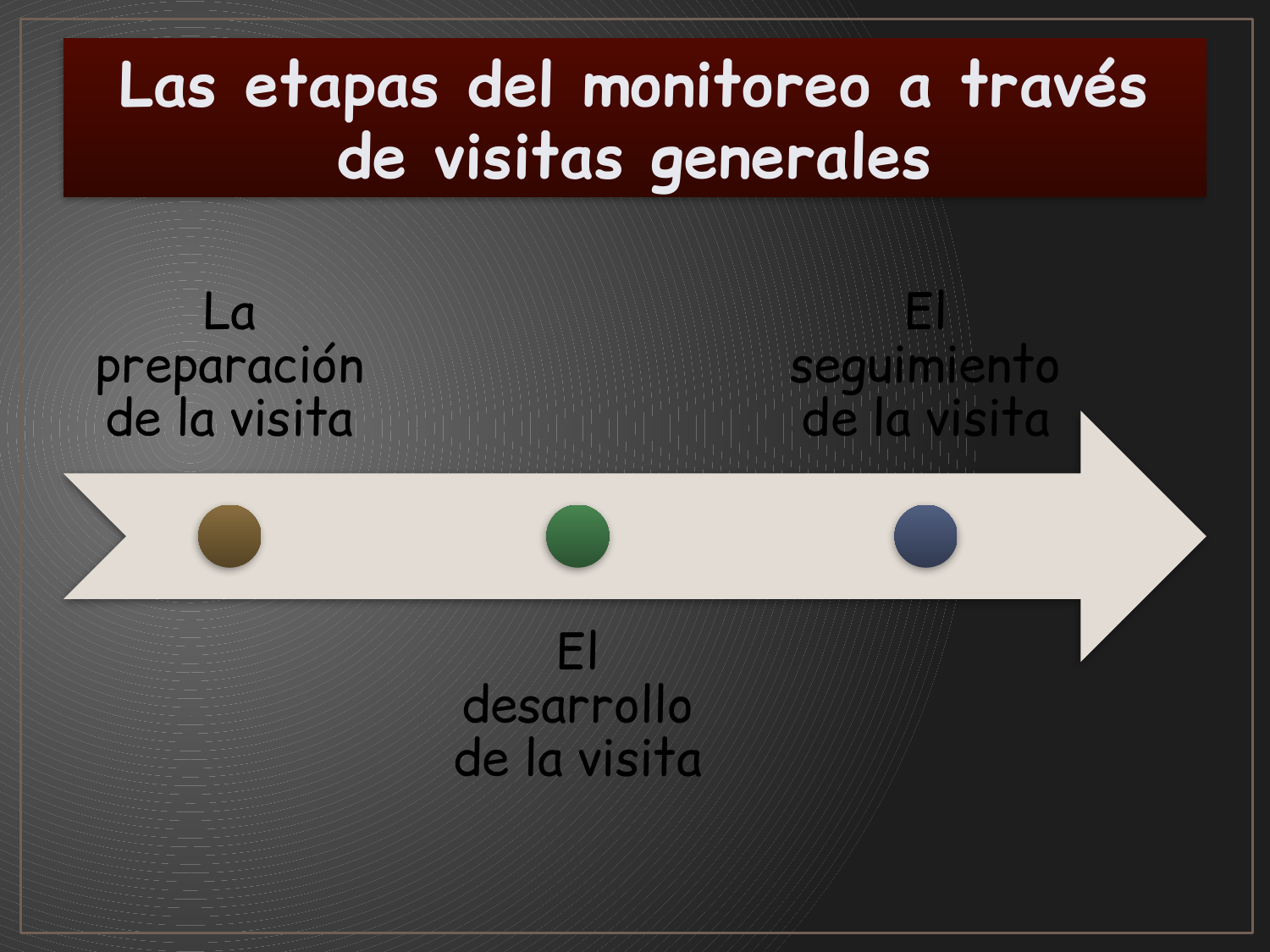

# Las etapas del monitoreo a través de visitas generales
La preparación de la visita
El desarrollo de la visita
El seguimiento de la visita